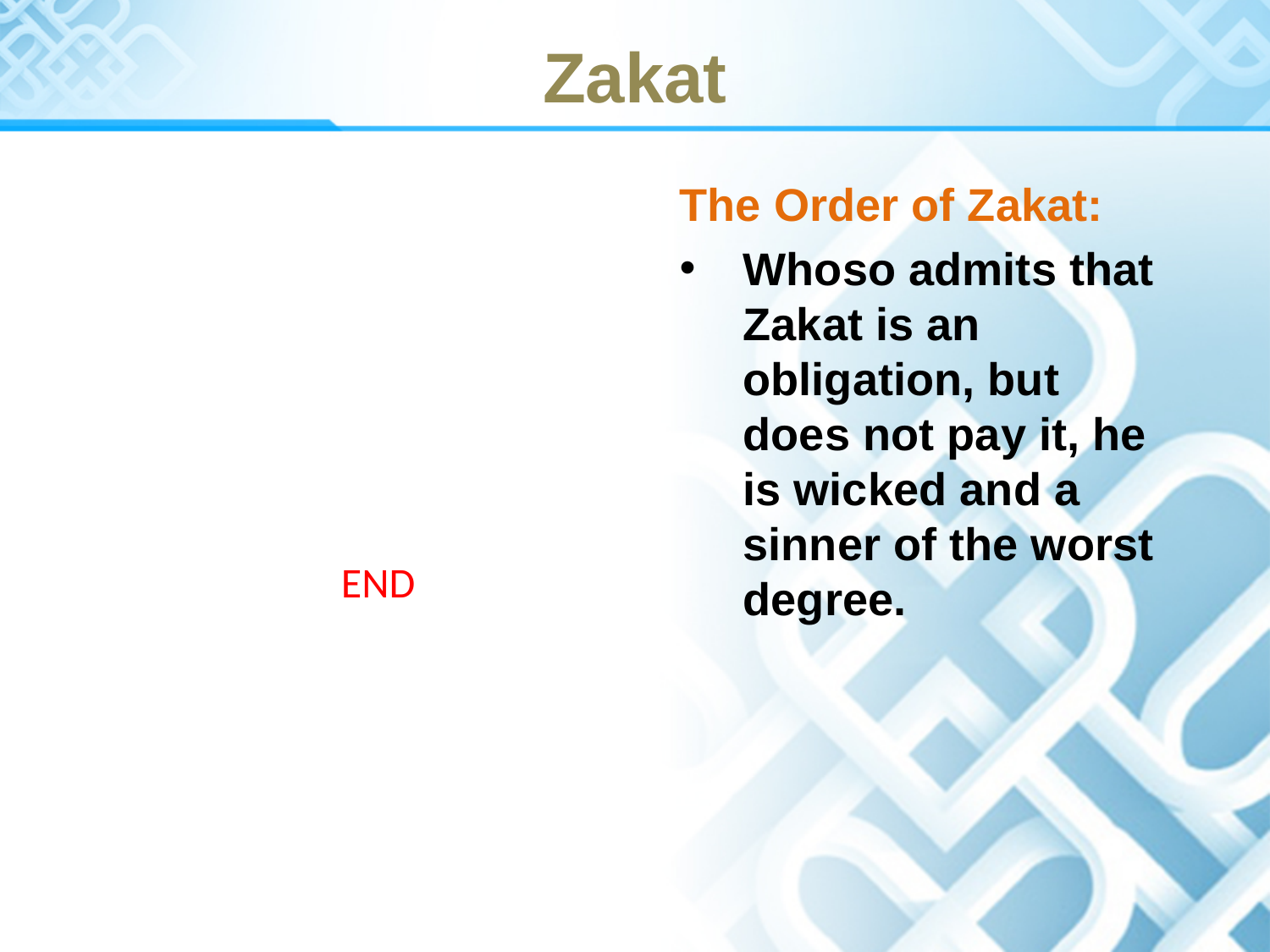

Zakat
The Order of Zakat:
Whoso admits that Zakat is an obligation, but does not pay it, he is wicked and a sinner of the worst degree.
END